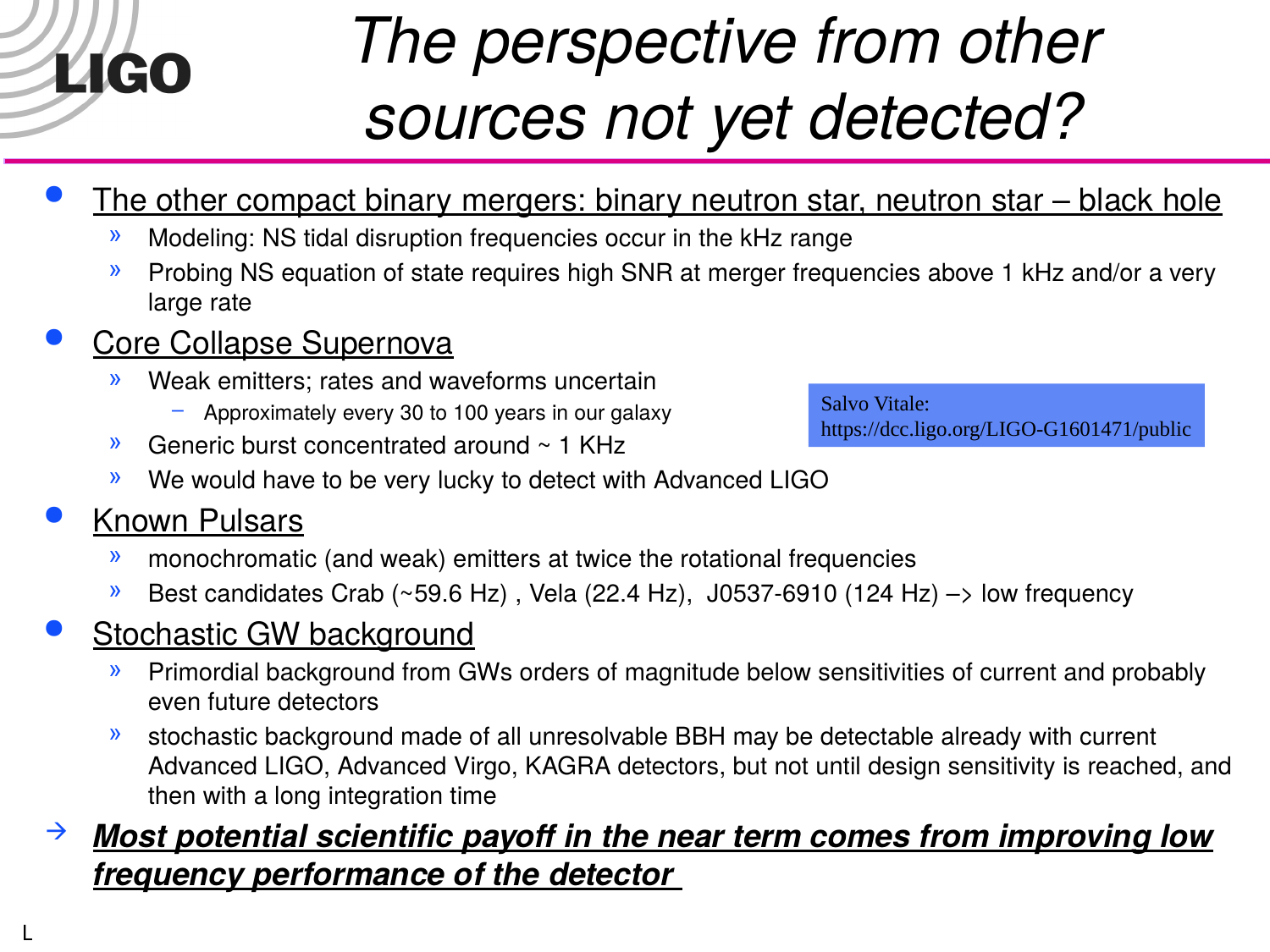

# The perspective from other sources not yet detected?
The other compact binary mergers: binary neutron star, neutron star – black hole
Modeling: NS tidal disruption frequencies occur in the kHz range
Probing NS equation of state requires high SNR at merger frequencies above 1 kHz and/or a very large rate
Core Collapse Supernova
Weak emitters; rates and waveforms uncertain
Approximately every 30 to 100 years in our galaxy
Generic burst concentrated around ~ 1 KHz
We would have to be very lucky to detect with Advanced LIGO
Known Pulsars
monochromatic (and weak) emitters at twice the rotational frequencies
Best candidates Crab (~59.6 Hz) , Vela (22.4 Hz),  J0537-6910 (124 Hz) –> low frequency
Stochastic GW background
Primordial background from GWs orders of magnitude below sensitivities of current and probably  even future detectors
stochastic background made of all unresolvable BBH may be detectable already with current Advanced LIGO, Advanced Virgo, KAGRA detectors, but not until design sensitivity is reached, and then with a long integration time
Most potential scientific payoff in the near term comes from improving low frequency performance of the detector
Salvo Vitale:
https://dcc.ligo.org/LIGO-G1601471/public
5